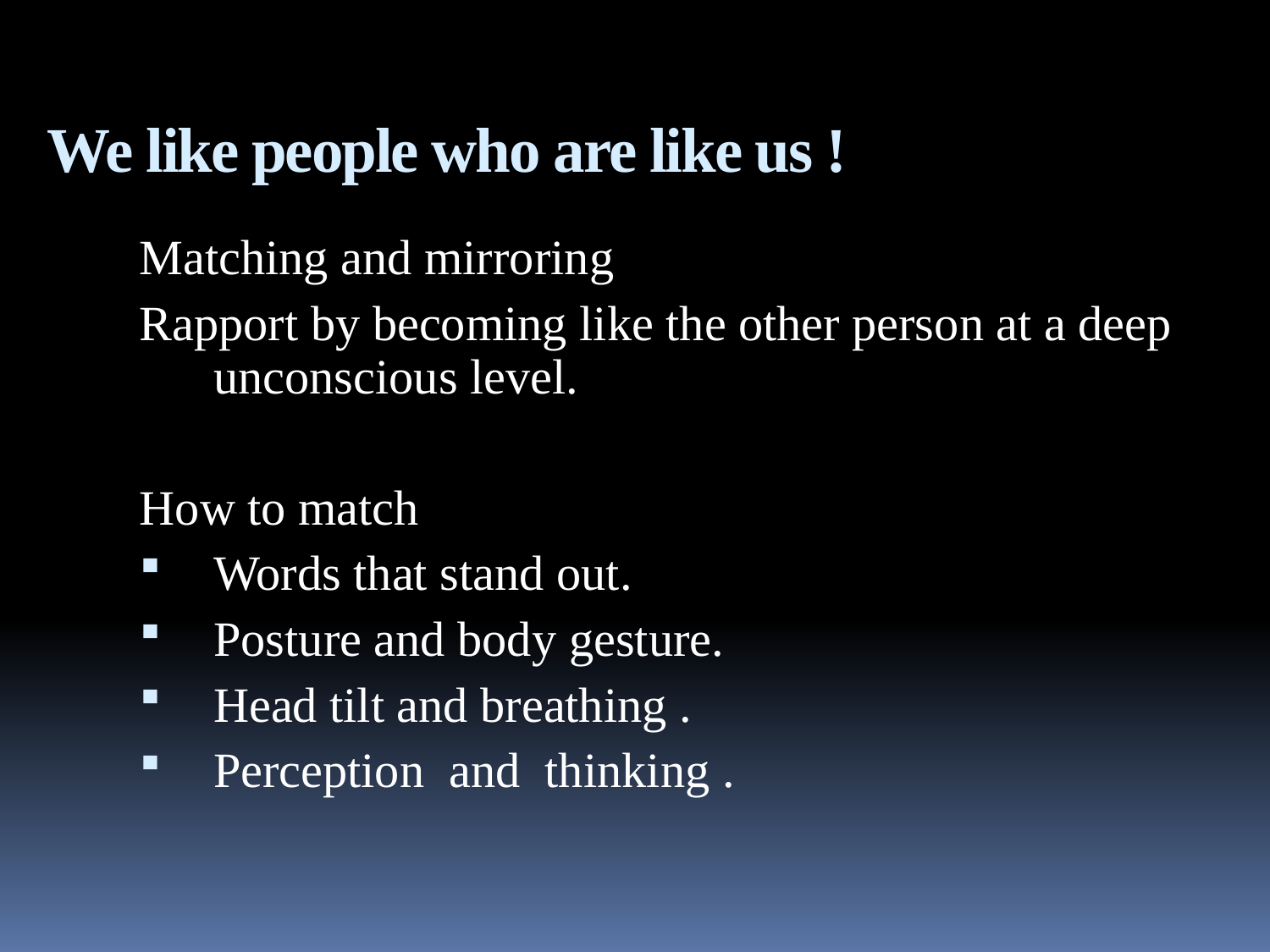

# We like people who are like us !
Matching and mirroring
Rapport by becoming like the other person at a deep unconscious level.

How to match
Words that stand out.
Posture and body gesture.
Head tilt and breathing .
Perception  and  thinking .